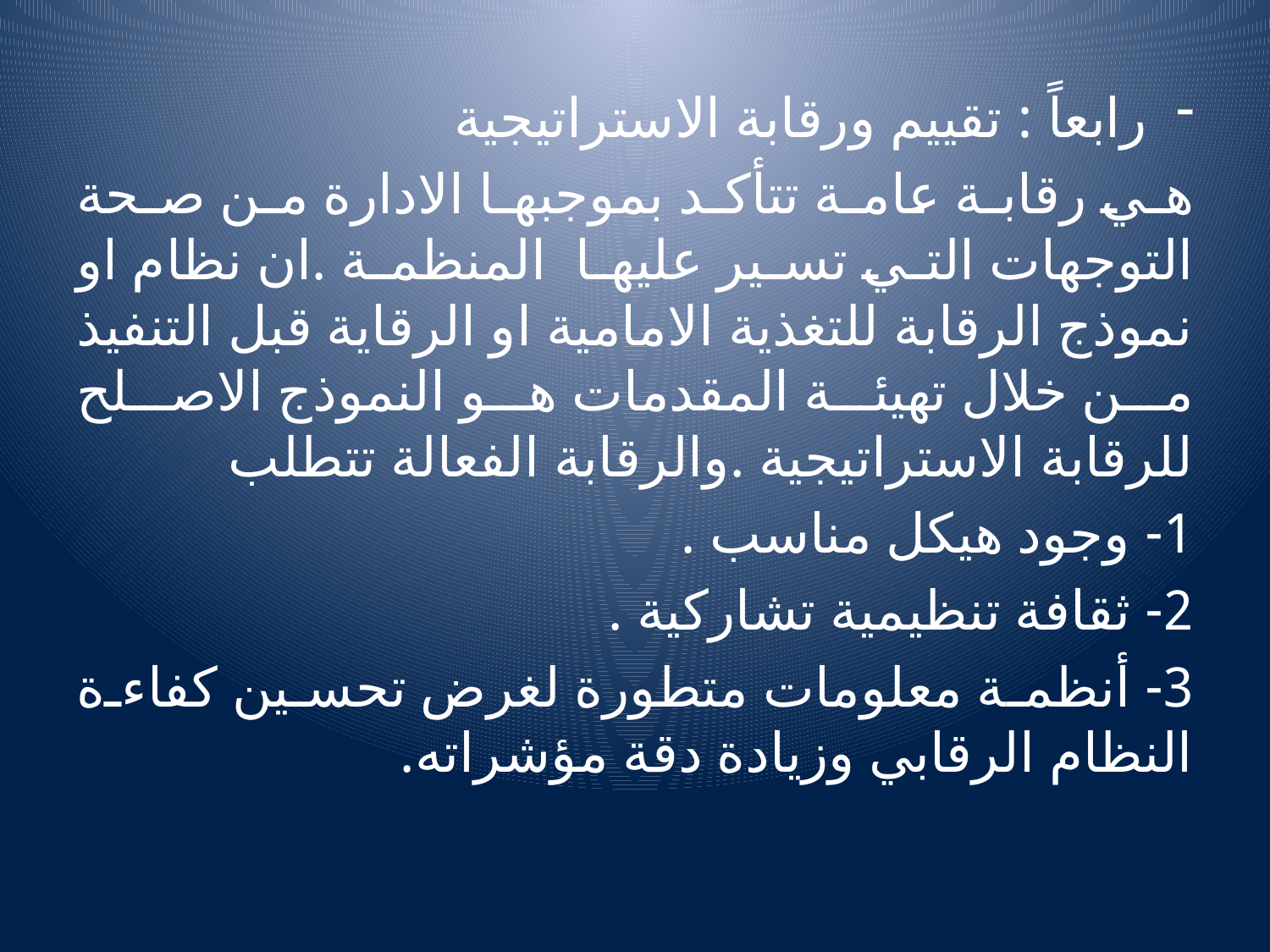

رابعاً : تقييم ورقابة الاستراتيجية
هي رقابة عامة تتأكد بموجبها الادارة من صحة التوجهات التي تسير عليها  المنظمة .ان نظام او نموذج الرقابة للتغذية الامامية او الرقاية قبل التنفيذ من خلال تهيئة المقدمات هو النموذج الاصلح للرقابة الاستراتيجية .والرقابة الفعالة تتطلب
1- وجود هيكل مناسب .
2- ثقافة تنظيمية تشاركية .
3- أنظمة معلومات متطورة لغرض تحسين كفاءة النظام الرقابي وزيادة دقة مؤشراته.